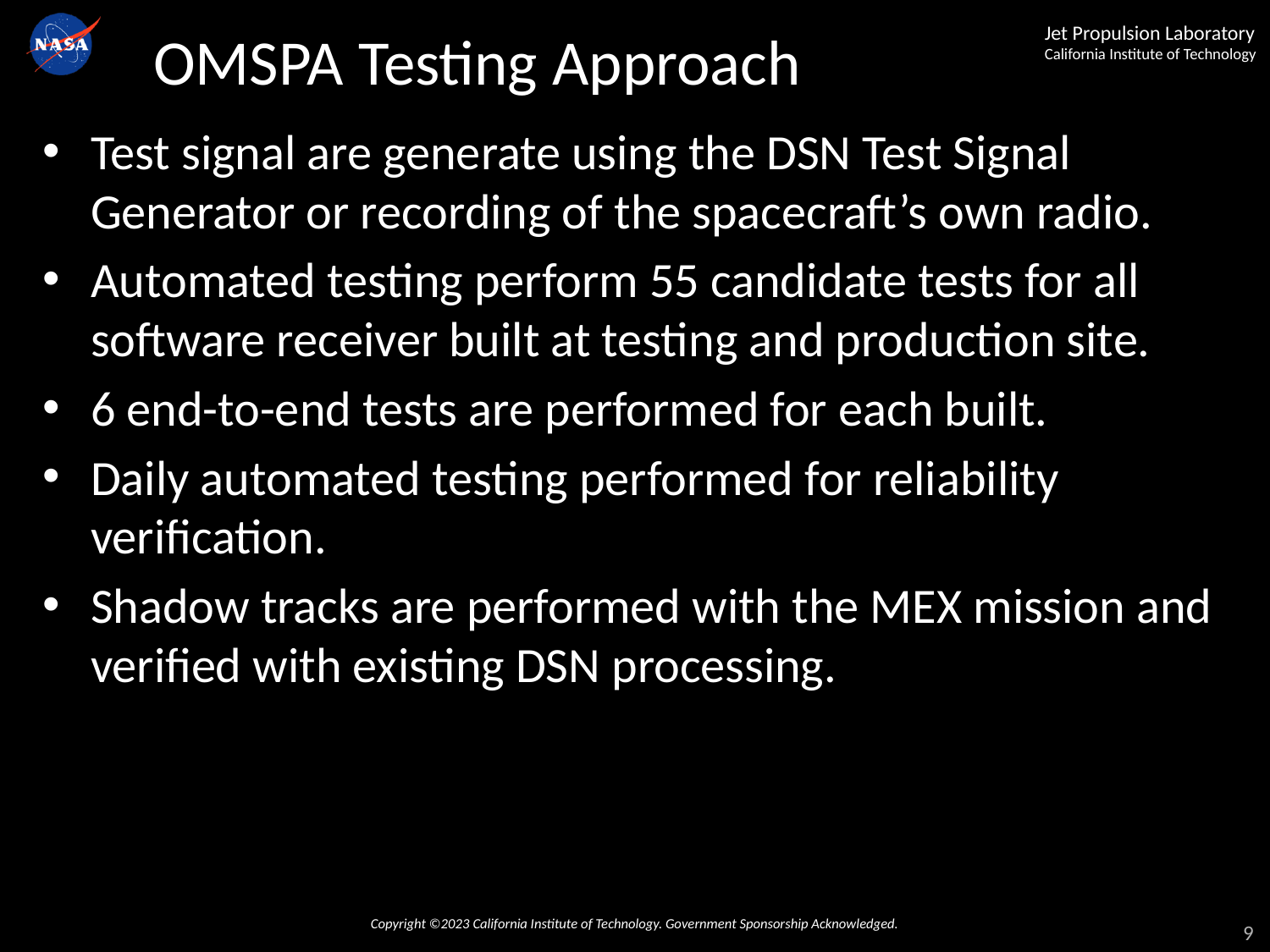

# OMSPA Testing Approach
Test signal are generate using the DSN Test Signal Generator or recording of the spacecraft’s own radio.
Automated testing perform 55 candidate tests for all software receiver built at testing and production site.
6 end-to-end tests are performed for each built.
Daily automated testing performed for reliability verification.
Shadow tracks are performed with the MEX mission and verified with existing DSN processing.

9